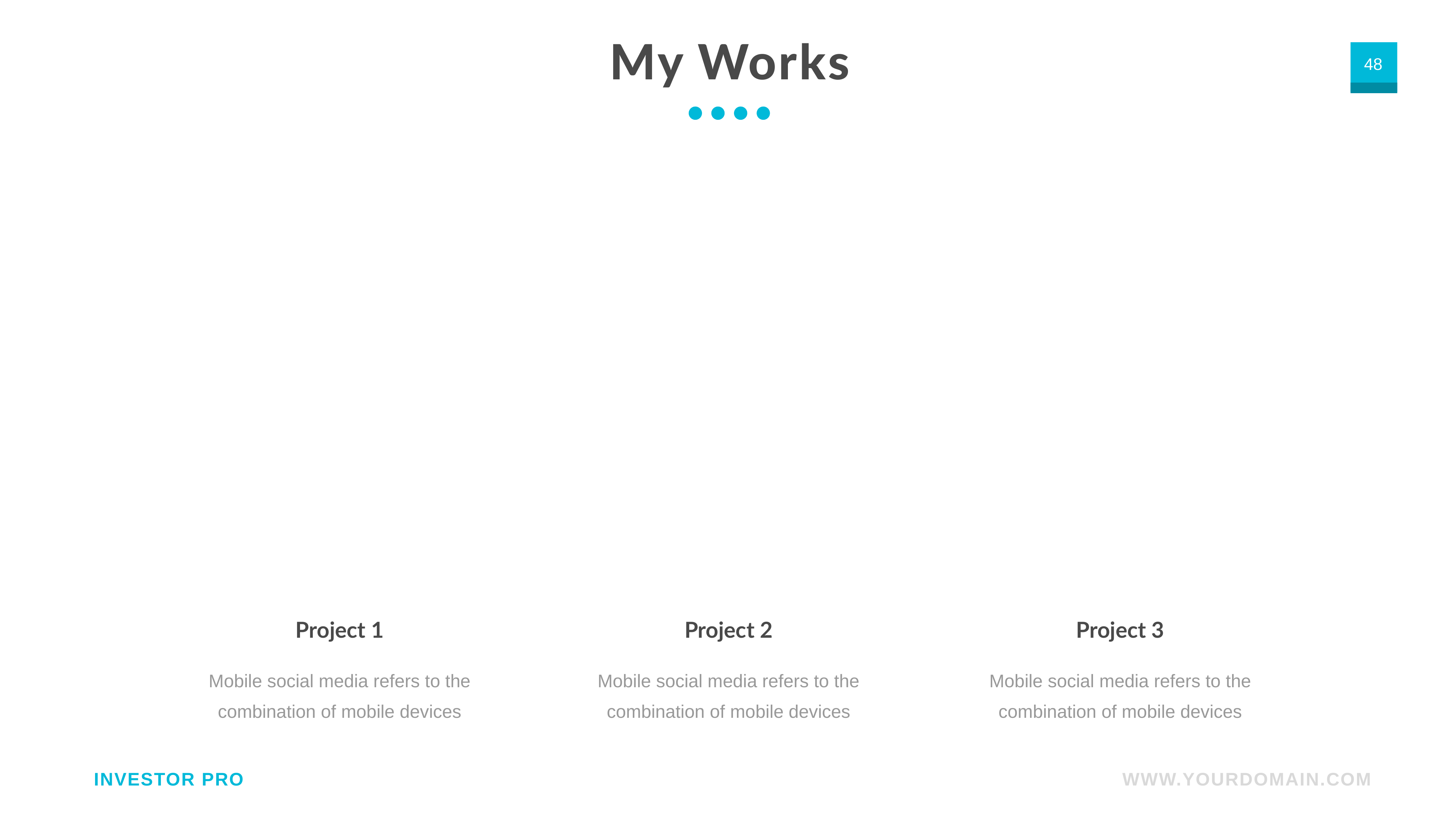

My Works

Project 1
Project 2
Project 3
Mobile social media refers to the combination of mobile devices
Mobile social media refers to the combination of mobile devices
Mobile social media refers to the combination of mobile devices